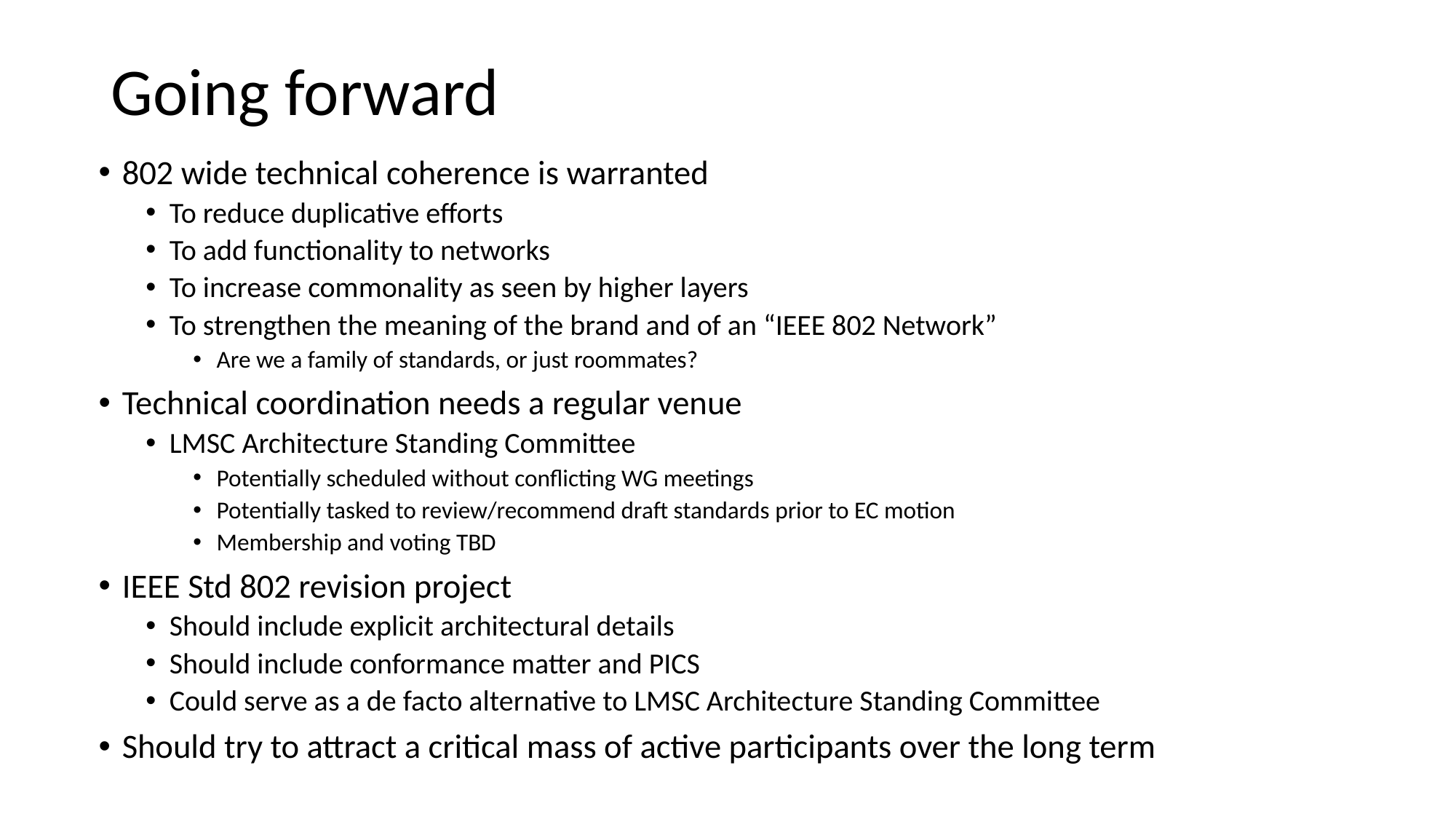

# Going forward
802 wide technical coherence is warranted
To reduce duplicative efforts
To add functionality to networks
To increase commonality as seen by higher layers
To strengthen the meaning of the brand and of an “IEEE 802 Network”
Are we a family of standards, or just roommates?
Technical coordination needs a regular venue
LMSC Architecture Standing Committee
Potentially scheduled without conflicting WG meetings
Potentially tasked to review/recommend draft standards prior to EC motion
Membership and voting TBD
IEEE Std 802 revision project
Should include explicit architectural details
Should include conformance matter and PICS
Could serve as a de facto alternative to LMSC Architecture Standing Committee
Should try to attract a critical mass of active participants over the long term